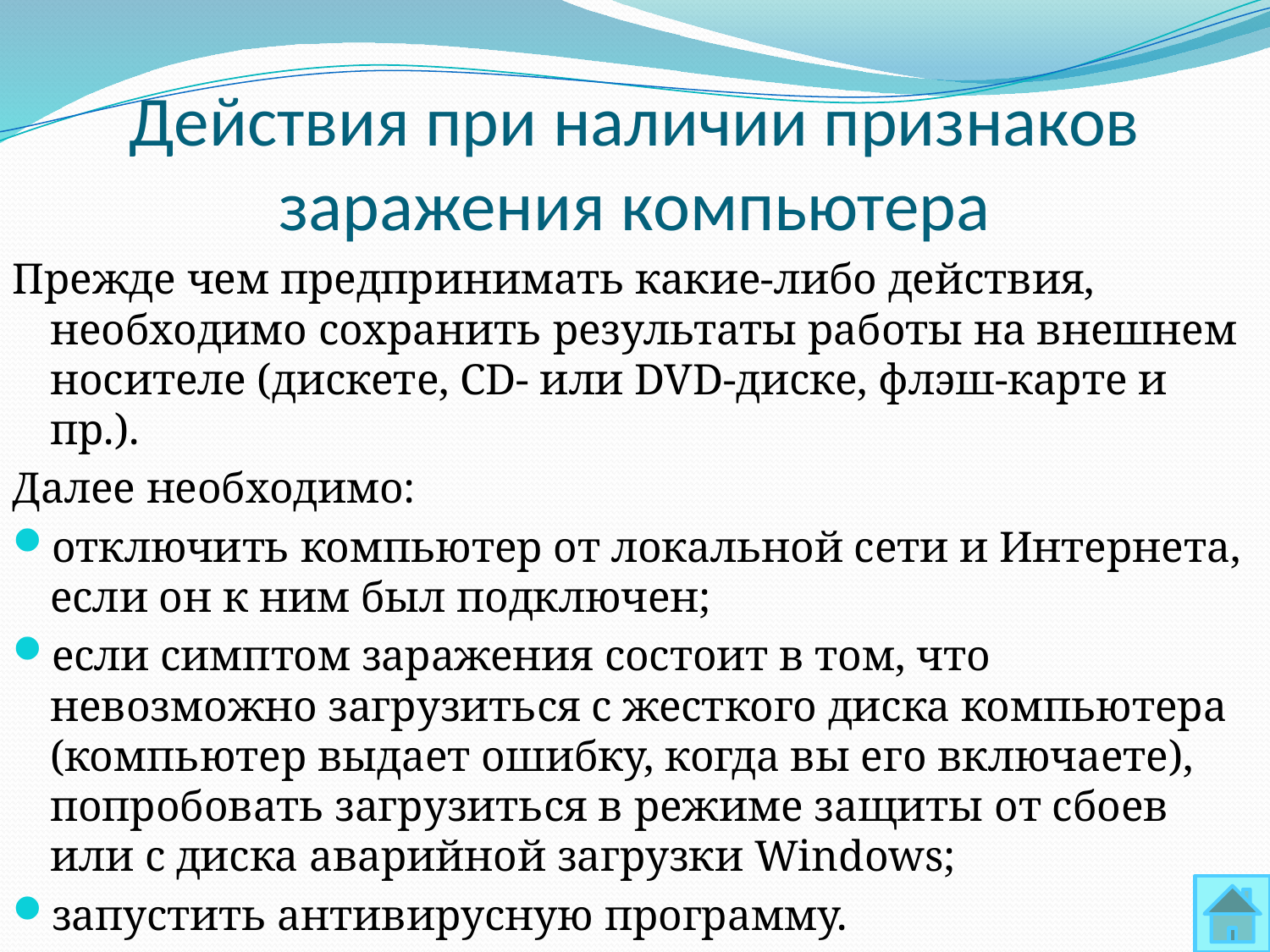

# Действия при наличии признаков заражения компьютера
Прежде чем предпринимать какие-либо действия, необходимо сохранить результаты работы на внешнем носителе (дискете, CD- или DVD-диске, флэш-карте и пр.).
Далее необходимо:
отключить компьютер от локальной сети и Интернета,
если он к ним был подключен;
если симптом заражения состоит в том, что невозможно загрузиться с жесткого диска компьютера (компьютер выдает ошибку, когда вы его включаете), попробовать загрузиться в режиме защиты от сбоев  или с диска аварийной загрузки Windows;
запустить антивирусную программу.